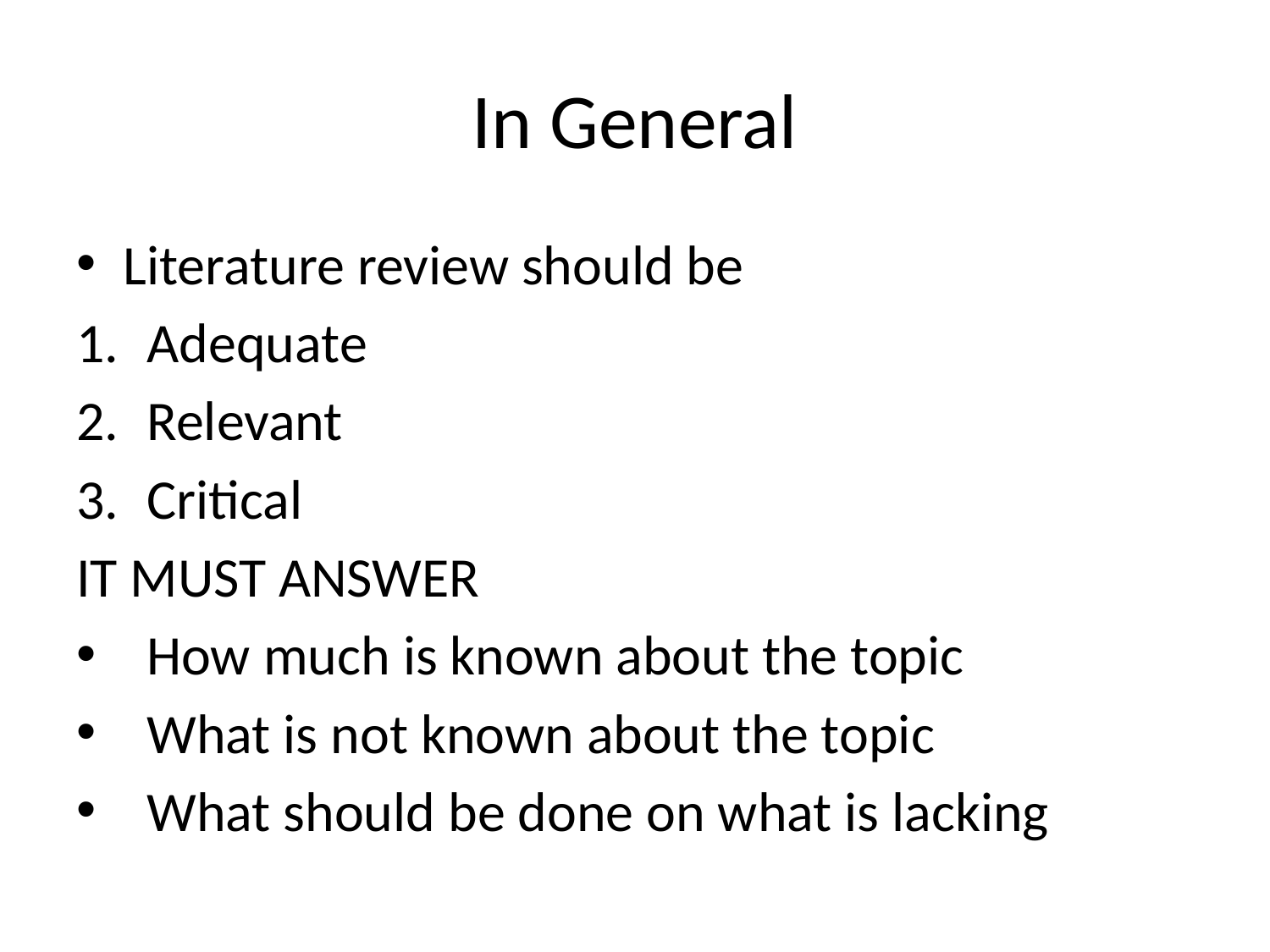

# In General
Literature review should be
Adequate
Relevant
Critical
IT MUST ANSWER
How much is known about the topic
What is not known about the topic
What should be done on what is lacking